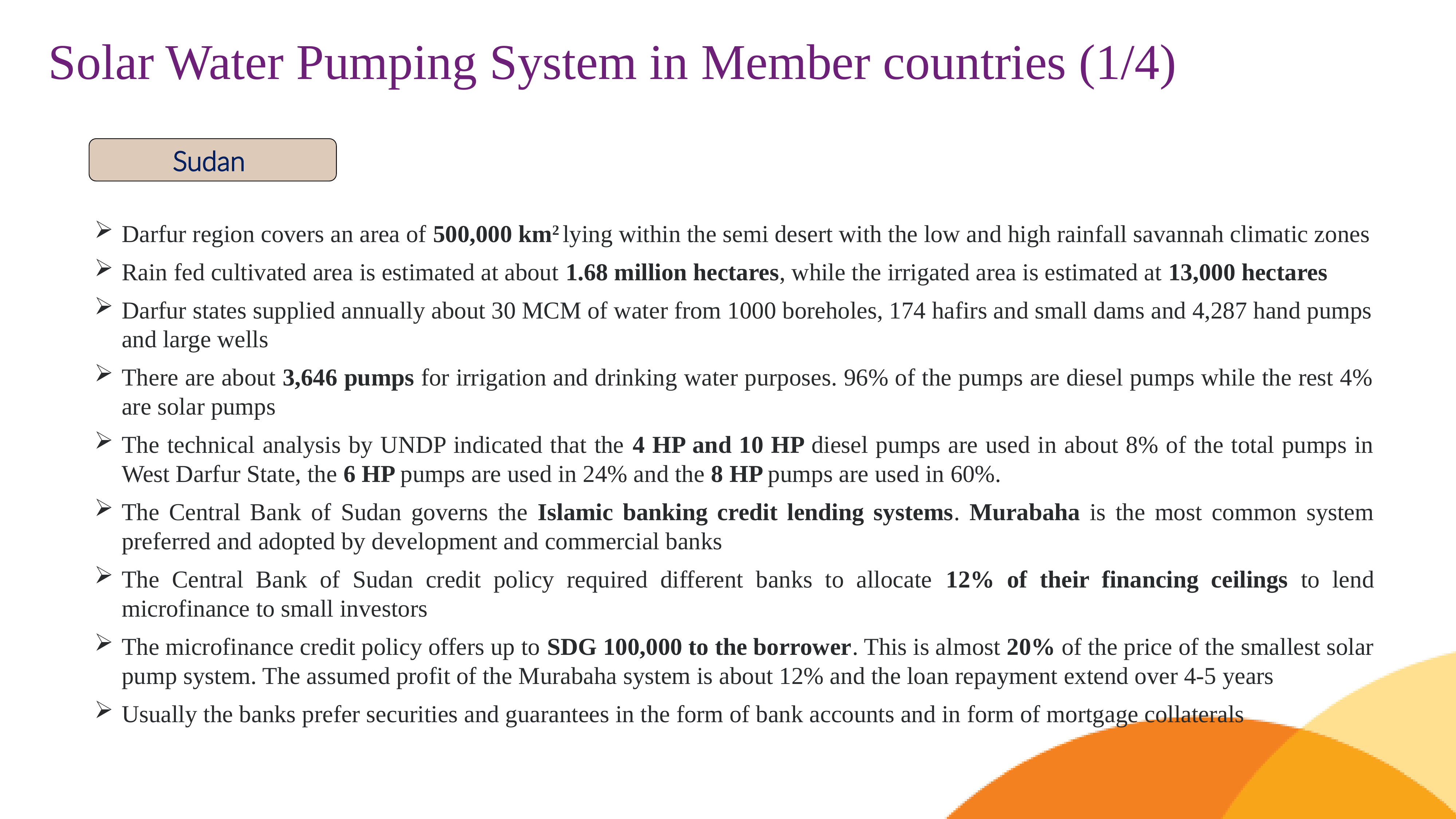

Solar Water Pumping System in Member countries (1/4)
Sudan
Darfur region covers an area of 500,000 km2 lying within the semi desert with the low and high rainfall savannah climatic zones
Rain fed cultivated area is estimated at about 1.68 million hectares, while the irrigated area is estimated at 13,000 hectares
Darfur states supplied annually about 30 MCM of water from 1000 boreholes, 174 hafirs and small dams and 4,287 hand pumps and large wells
There are about 3,646 pumps for irrigation and drinking water purposes. 96% of the pumps are diesel pumps while the rest 4% are solar pumps
The technical analysis by UNDP indicated that the 4 HP and 10 HP diesel pumps are used in about 8% of the total pumps in West Darfur State, the 6 HP pumps are used in 24% and the 8 HP pumps are used in 60%.
The Central Bank of Sudan governs the Islamic banking credit lending systems. Murabaha is the most common system preferred and adopted by development and commercial banks
The Central Bank of Sudan credit policy required different banks to allocate 12% of their financing ceilings to lend microfinance to small investors
The microfinance credit policy offers up to SDG 100,000 to the borrower. This is almost 20% of the price of the smallest solar pump system. The assumed profit of the Murabaha system is about 12% and the loan repayment extend over 4-5 years
Usually the banks prefer securities and guarantees in the form of bank accounts and in form of mortgage collaterals